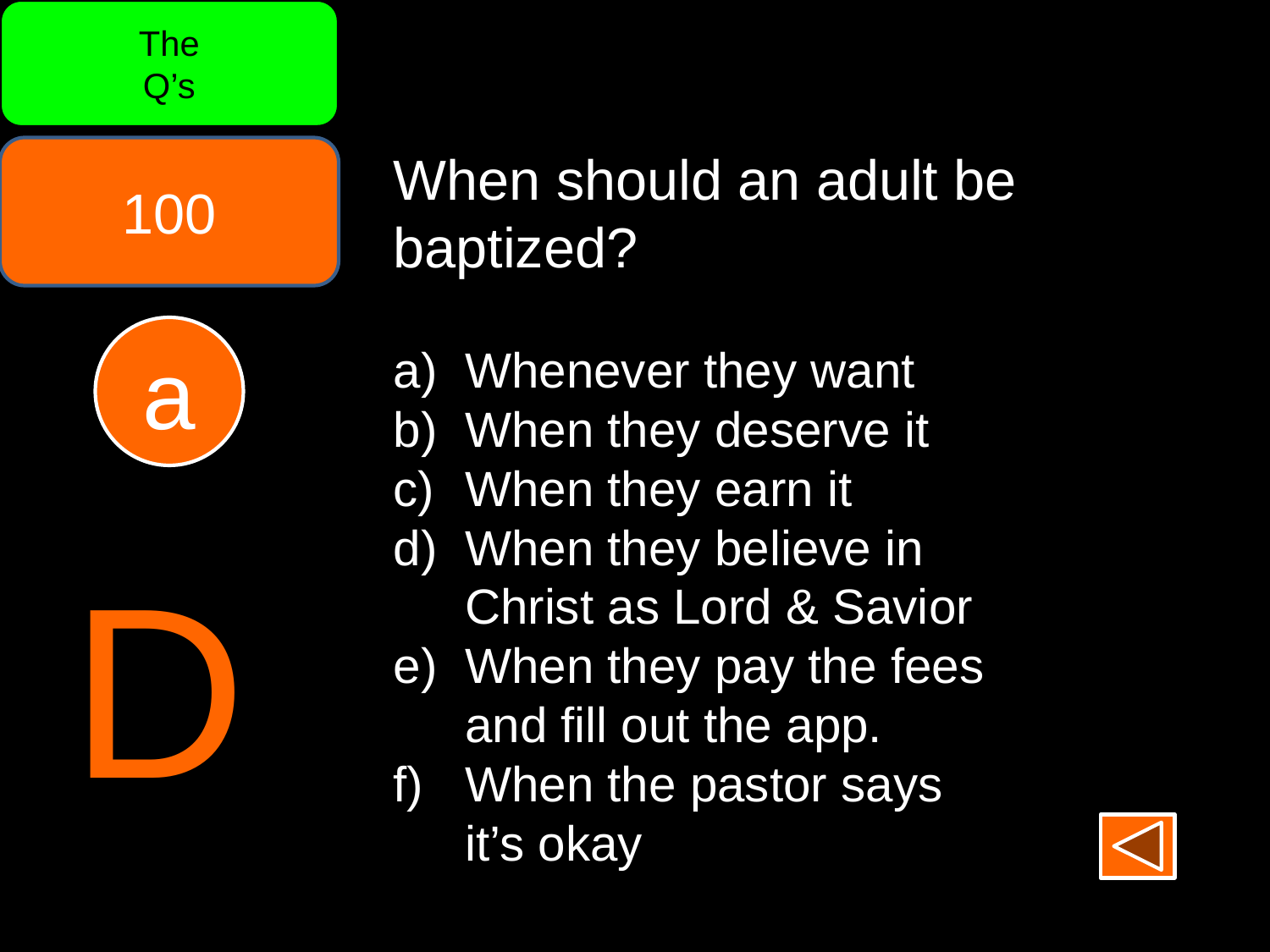

The
Q’s
100
When should an adult be baptized?

Whenever they want
When they deserve it
When they earn it
When they believe in
Christ as Lord & Savior
When they pay the fees
and fill out the app.
When the pastor says
it’s okay
a
D